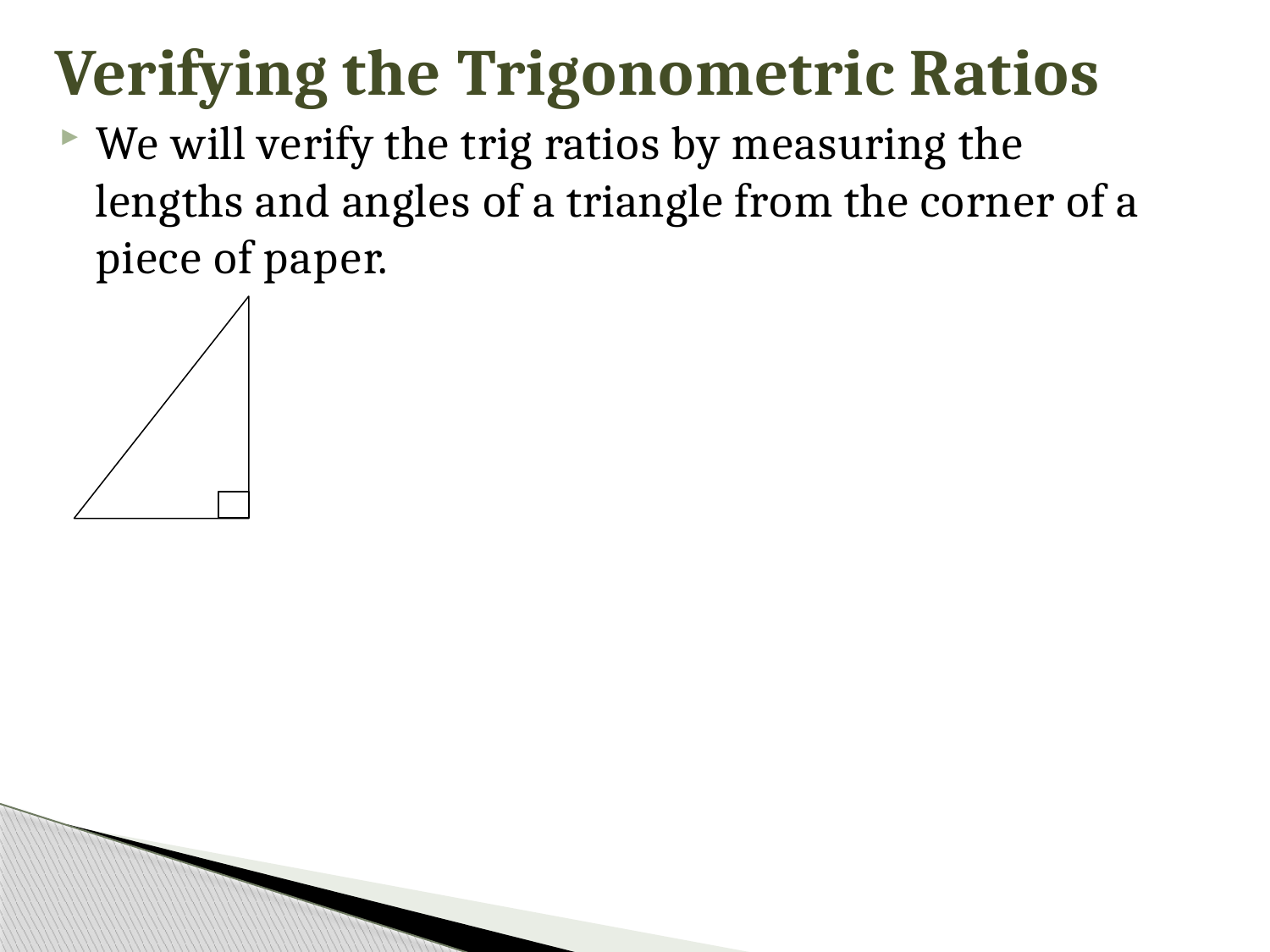

# Verifying the Trigonometric Ratios
We will verify the trig ratios by measuring the lengths and angles of a triangle from the corner of a piece of paper.